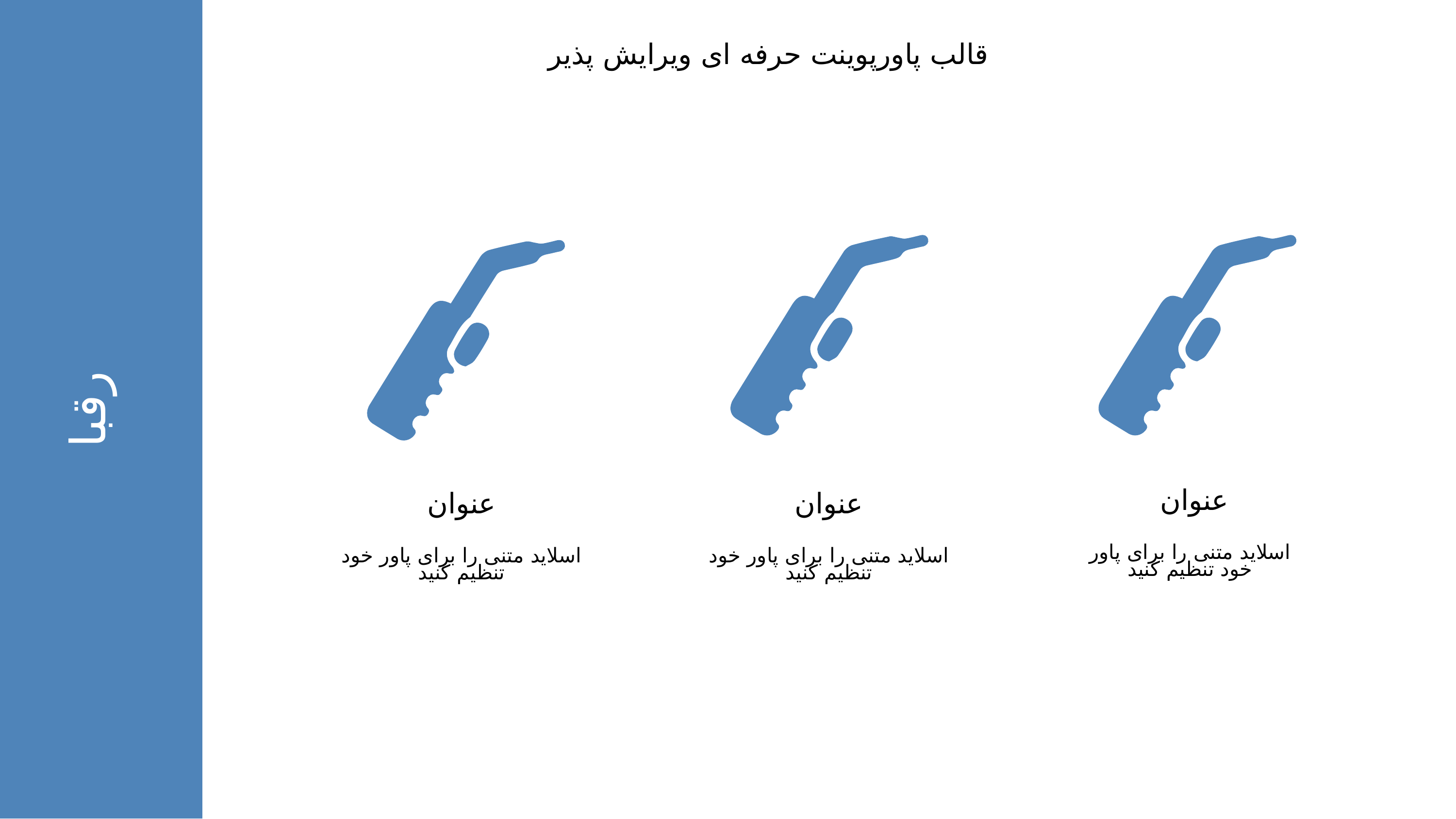

قالب پاورپوینت حرفه ای ویرایش پذیر

رقبا

عنوان
عنوان
عنوان
اسلاید متنی را برای پاور خود تنظیم کنید
اسلاید متنی را برای پاور خود تنظیم کنید
اسلاید متنی را برای پاور خود تنظیم کنید